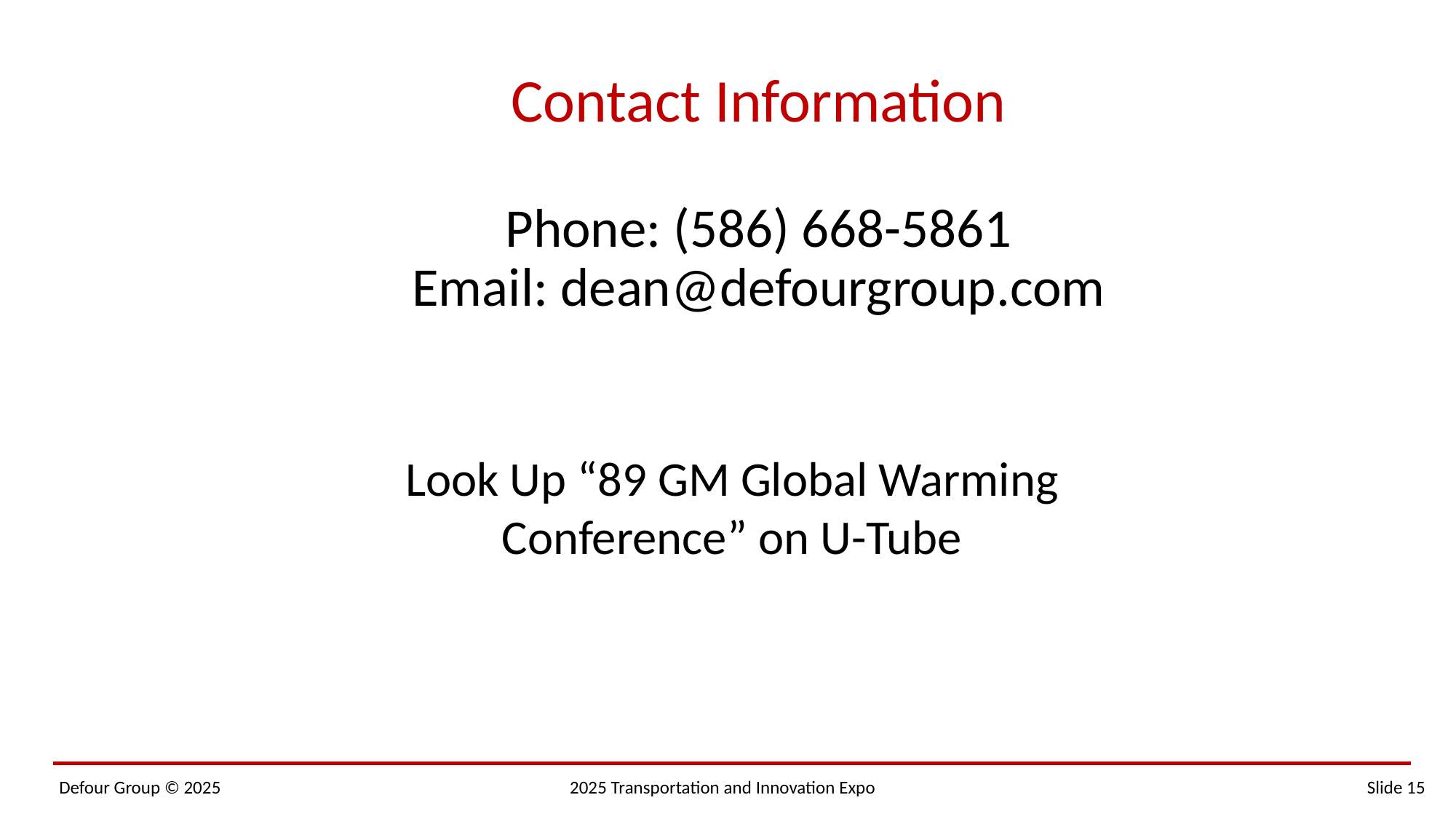

Contact Information

Phone: (586) 668-5861
Email: dean@defourgroup.com
Look Up “89 GM Global Warming Conference” on U-Tube
Defour Group © 2025	     	                                            2025 Transportation and Innovation Expo			                                                    Slide 15